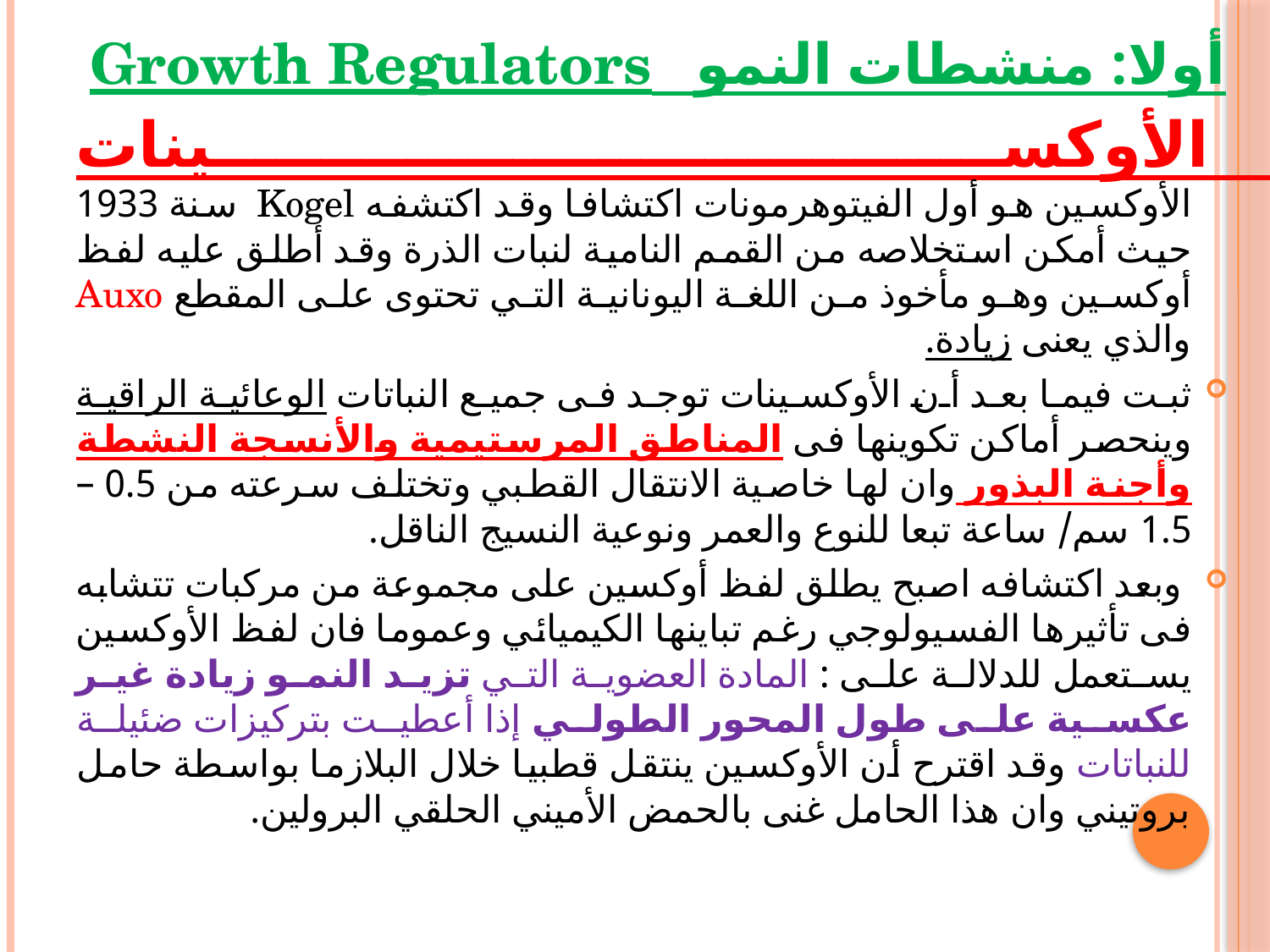

أولا: منشطات النمو   Growth Regulators
 الأوكسينات
الأوكسين هو أول الفيتوهرمونات اكتشافا وقد اكتشفه Kogel  سنة 1933 حيث أمكن استخلاصه من القمم النامية لنبات الذرة وقد أطلق عليه لفظ أوكسين وهو مأخوذ من اللغة اليونانية التي تحتوى على المقطع Auxo والذي يعنى زيادة.
ثبت فيما بعد أن الأوكسينات توجد فى جميع النباتات الوعائية الراقية وينحصر أماكن تكوينها فى المناطق المرستيمية والأنسجة النشطة وأجنة البذور وان لها خاصية الانتقال القطبي وتختلف سرعته من 0.5 – 1.5 سم/ ساعة تبعا للنوع والعمر ونوعية النسيج الناقل.
 وبعد اكتشافه اصبح يطلق لفظ أوكسين على مجموعة من مركبات تتشابه فى تأثيرها الفسيولوجي رغم تباينها الكيميائي وعموما فان لفظ الأوكسين يستعمل للدلالة على : المادة العضوية التي تزيد النمو زيادة غير عكسية على طول المحور الطولي إذا أعطيت بتركيزات ضئيلة للنباتات وقد اقترح أن الأوكسين ينتقل قطبيا خلال البلازما بواسطة حامل بروتيني وان هذا الحامل غنى بالحمض الأميني الحلقي البرولين.